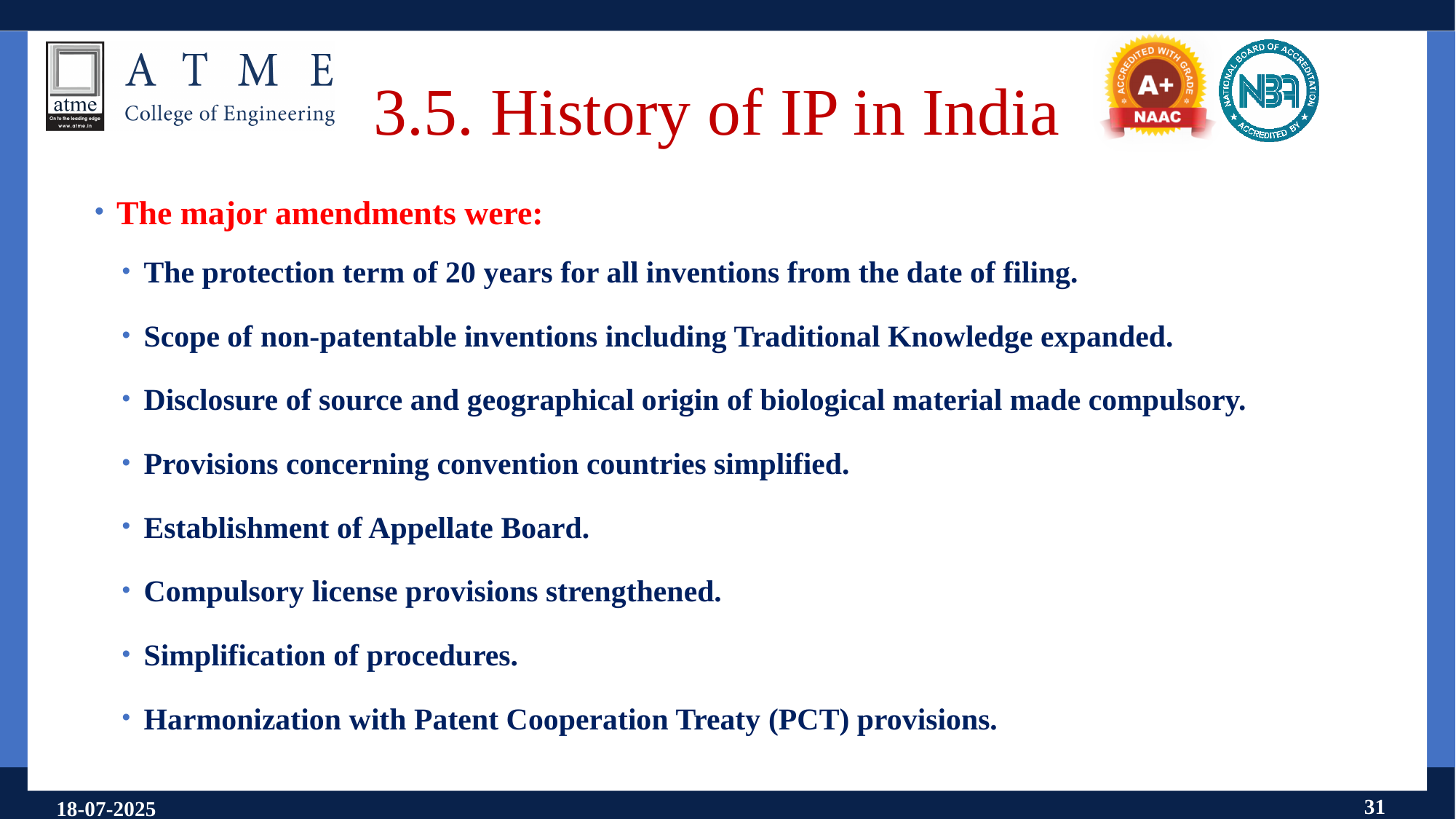

# 3.5. History of IP in India
The major amendments were:
The protection term of 20 years for all inventions from the date of filing.
Scope of non-patentable inventions including Traditional Knowledge expanded.
Disclosure of source and geographical origin of biological material made compulsory.
Provisions concerning convention countries simplified.
Establishment of Appellate Board.
Compulsory license provisions strengthened.
Simplification of procedures.
Harmonization with Patent Cooperation Treaty (PCT) provisions.
31
18-07-2025